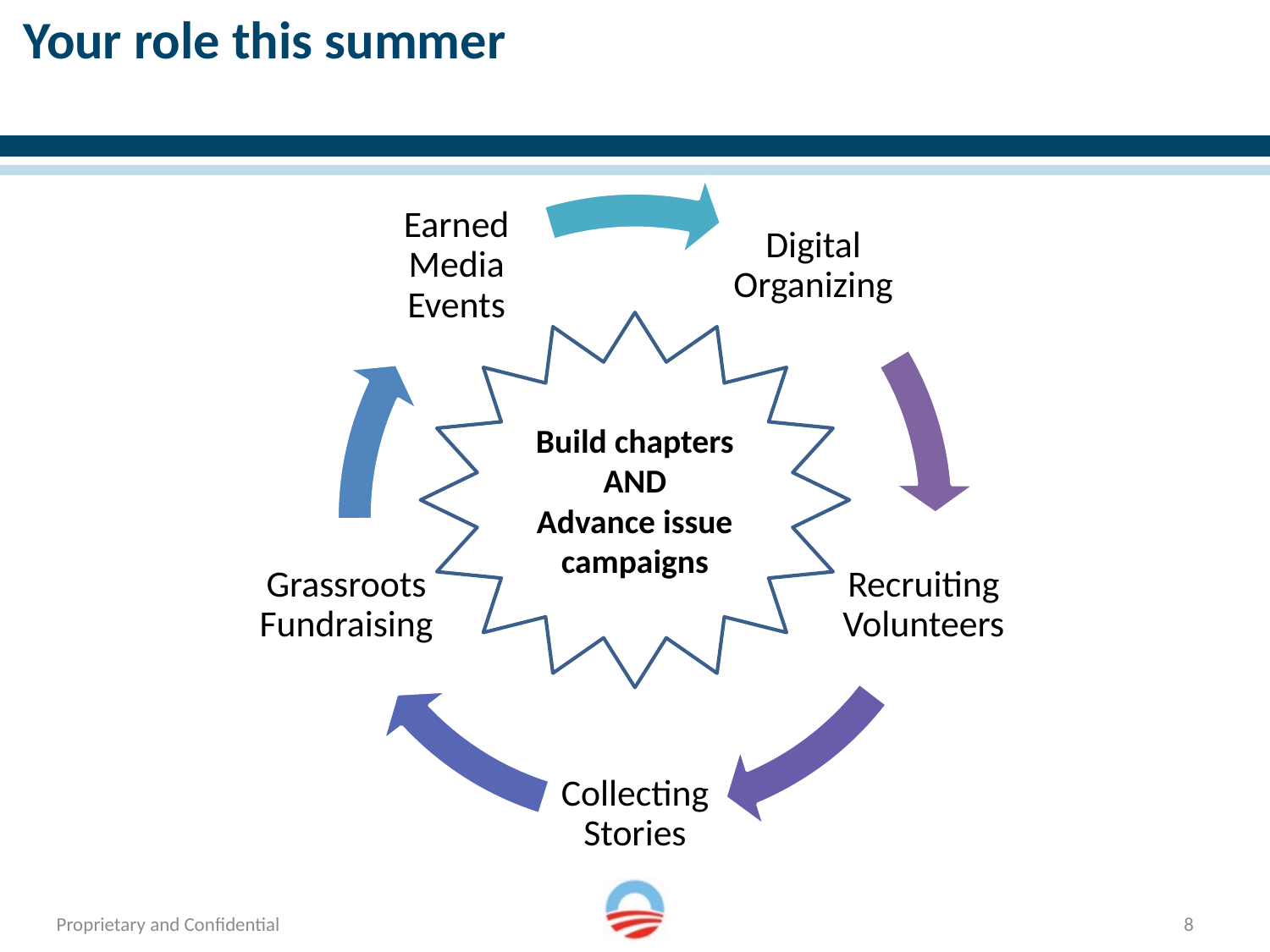

# Your role this summer
Digital Organizing
Recruiting Volunteers
Collecting Stories
Grassroots Fundraising
Earned Media Events
Build chapters
AND
Advance issue campaigns

8